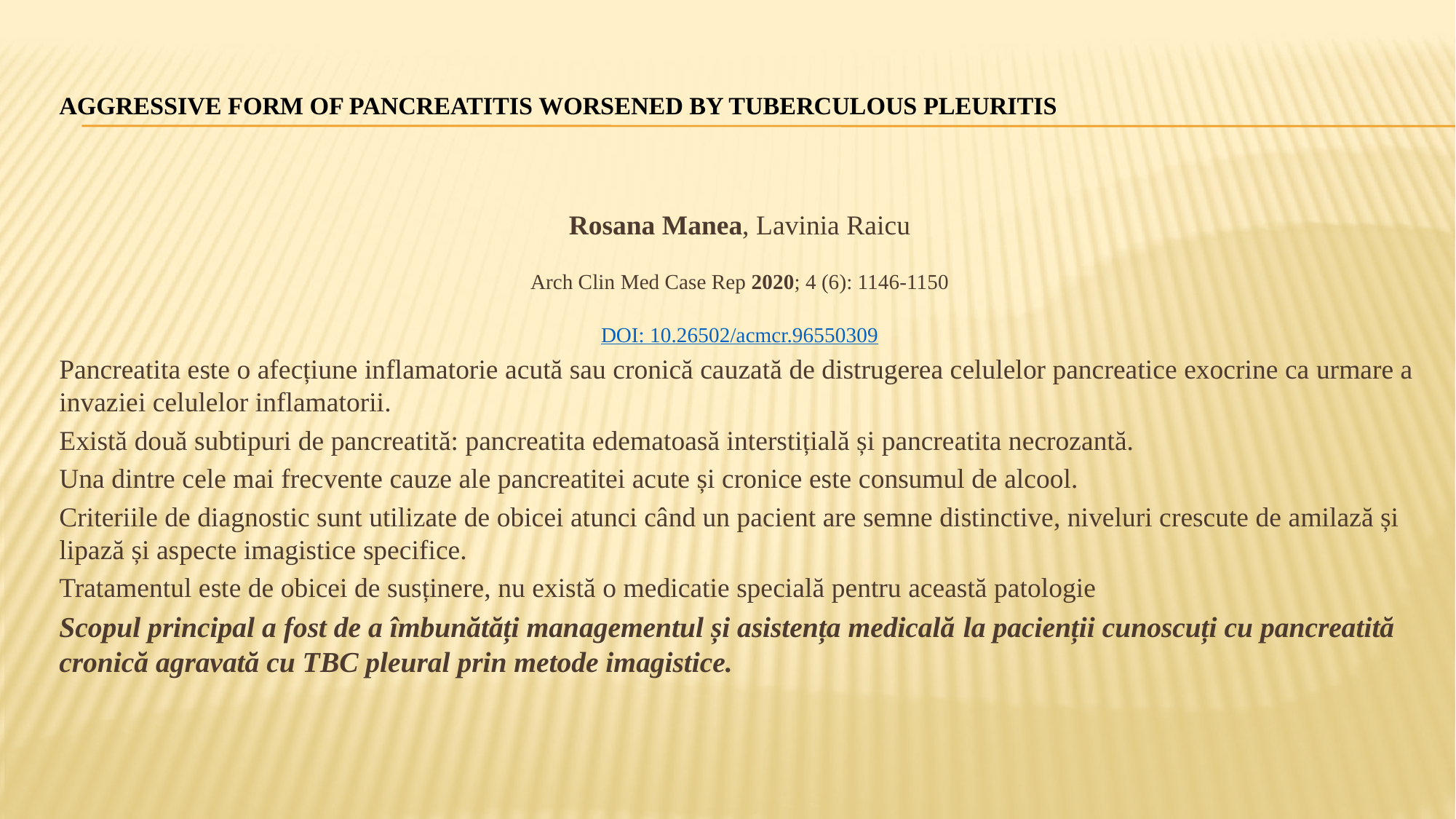

# Aggressive form of Pancreatitis Worsened by Tuberculous Pleuritis
Rosana Manea, Lavinia Raicu
Arch Clin Med Case Rep 2020; 4 (6): 1146-1150
DOI: 10.26502/acmcr.96550309
Pancreatita este o afecțiune inflamatorie acută sau cronică cauzată de distrugerea celulelor pancreatice exocrine ca urmare a invaziei celulelor inflamatorii.
Există două subtipuri de pancreatită: pancreatita edematoasă interstițială și pancreatita necrozantă.
Una dintre cele mai frecvente cauze ale pancreatitei acute și cronice este consumul de alcool.
Criteriile de diagnostic sunt utilizate de obicei atunci când un pacient are semne distinctive, niveluri crescute de amilază și lipază și aspecte imagistice specifice.
Tratamentul este de obicei de susținere, nu există o medicatie specială pentru această patologie
Scopul principal a fost de a îmbunătăți managementul și asistența medicală la pacienții cunoscuți cu pancreatită cronică agravată cu TBC pleural prin metode imagistice.